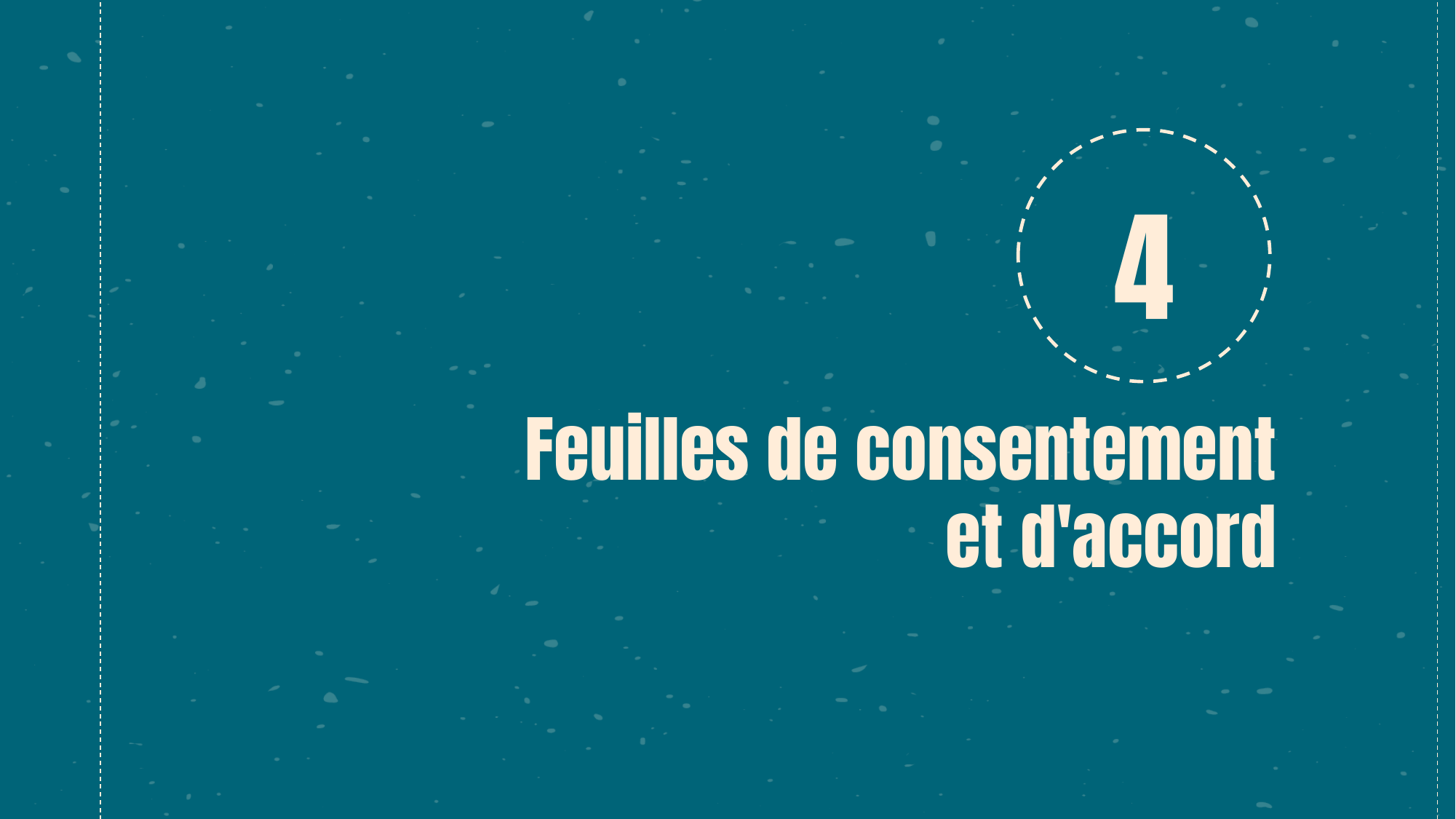

4
# Feuilles de consentement et d'accord